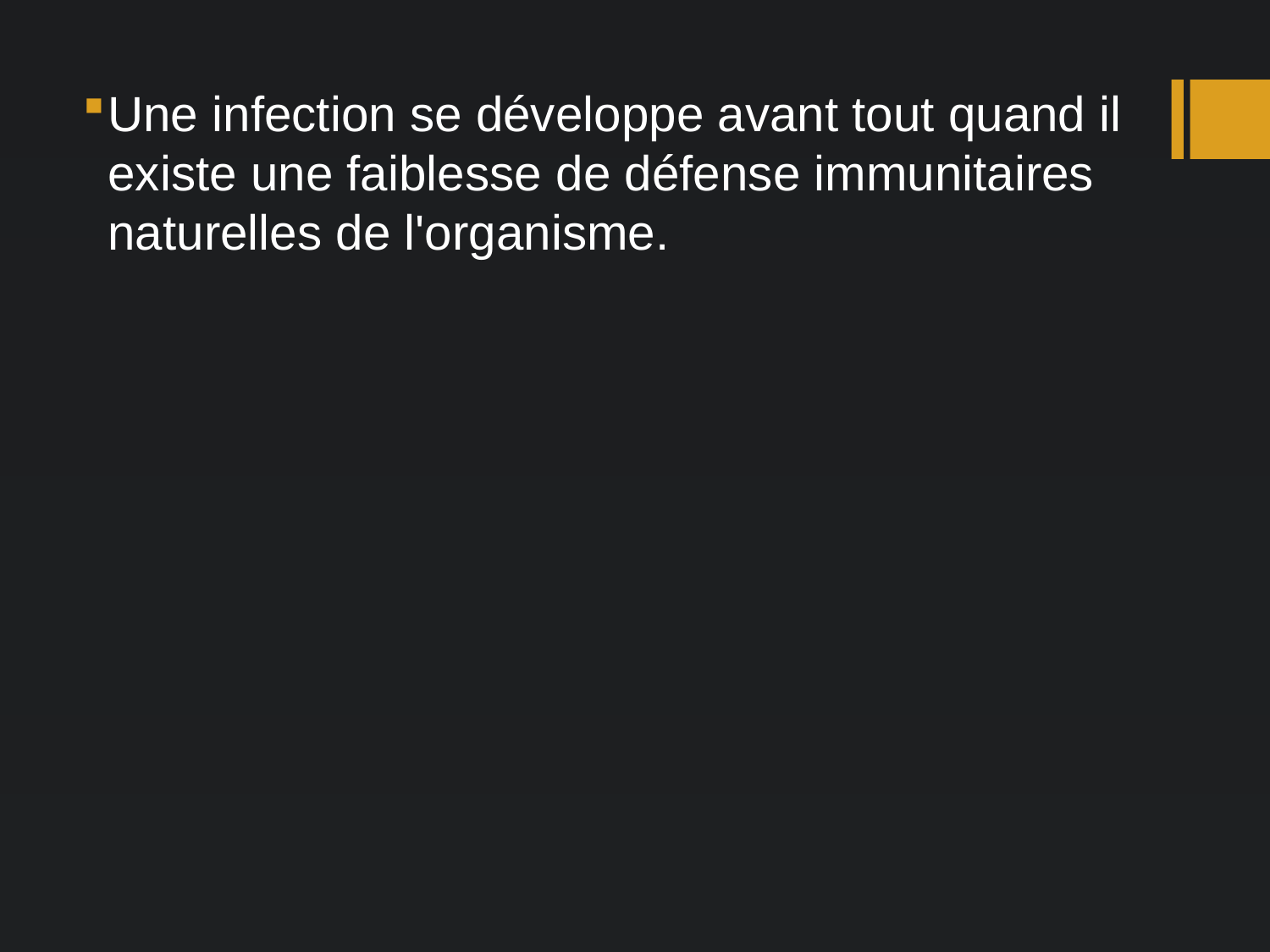

Une infection se développe avant tout quand il existe une faiblesse de défense immunitaires naturelles de l'organisme.